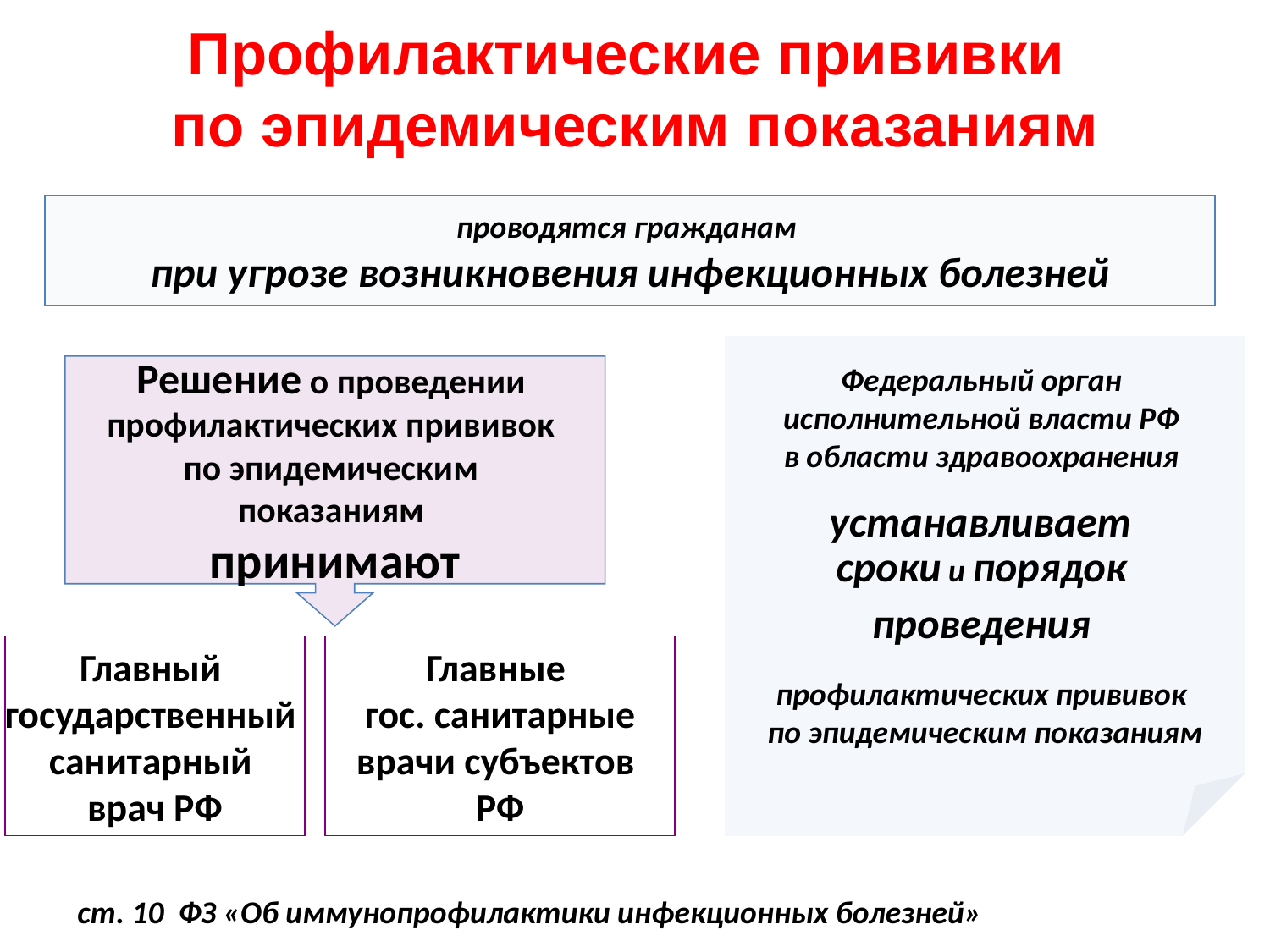

# Профилактические прививки по эпидемическим показаниям
проводятся гражданам
при угрозе возникновения инфекционных болезней
Федеральный орган
исполнительной власти РФ
в области здравоохранения
устанавливает
сроки и порядок
проведения
профилактических прививок
по эпидемическим показаниям
Решение о проведении
профилактических прививок
по эпидемическим
показаниям
принимают
Главный
государственный
санитарный
врач РФ
Главные
гос. санитарные
врачи субъектов
РФ
ст. 10  ФЗ «Об иммунопрофилактики инфекционных болезней»